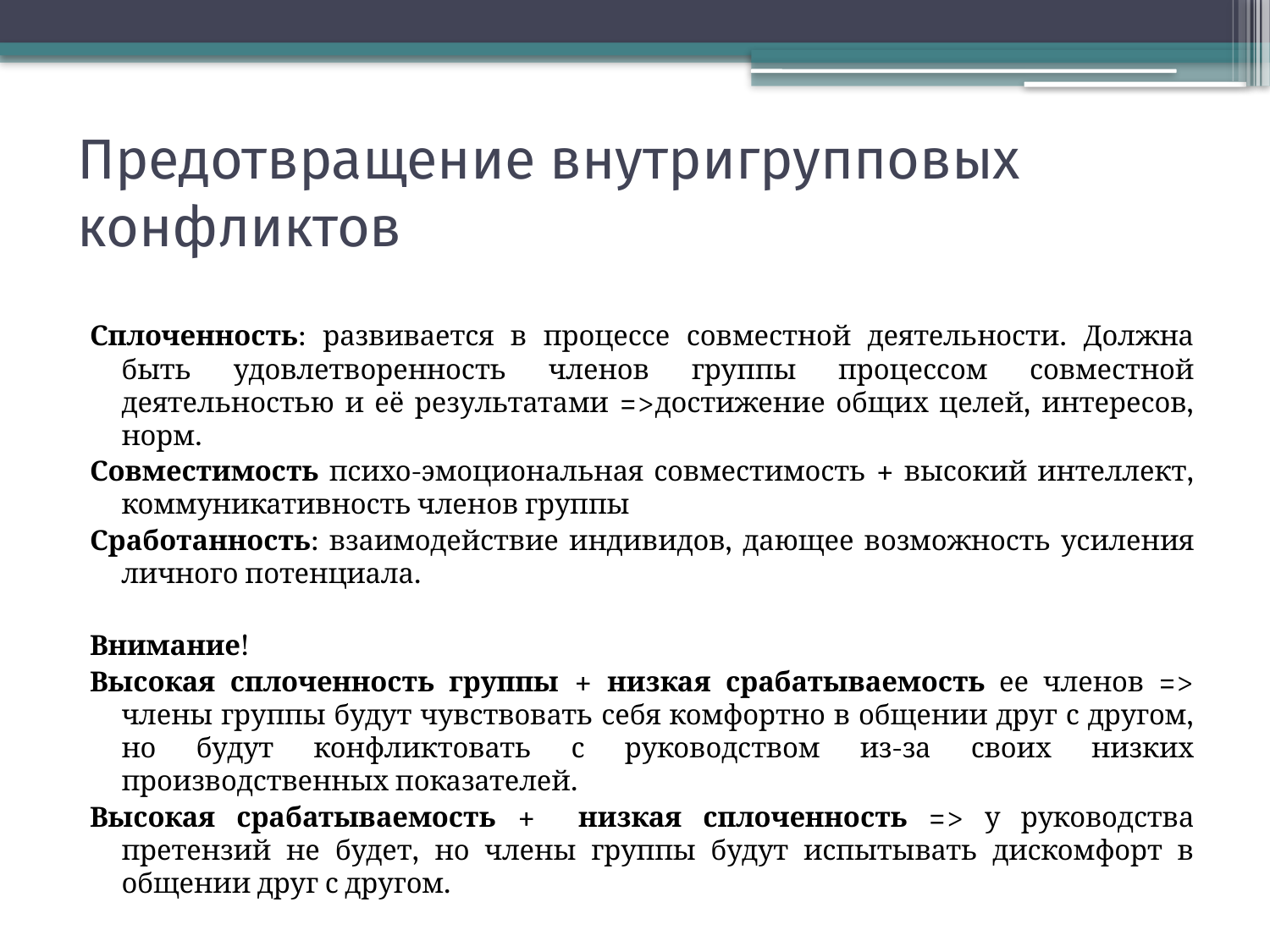

# Предотвращение внутригрупповых конфликтов
Сплоченность: развивается в процессе совместной деятельности. Должна быть удовлетворенность членов группы процессом совместной деятельностью и её результатами =>достижение общих целей, интересов, норм.
Совместимость психо-эмоциональная совместимость + высокий интеллект, коммуникативность членов группы
Сработанность: взаимодействие индивидов, дающее возможность усиления личного потенциала.

Внимание!
Высокая сплоченность группы + низкая срабатываемость ее членов => члены группы будут чувствовать себя комфортно в общении друг с другом, но будут конфликтовать с руководством из-за своих низких производственных показателей.
Высокая срабатываемость +  низкая сплоченность => у руководства претензий не будет, но члены группы будут испытывать дискомфорт в общении друг с другом.